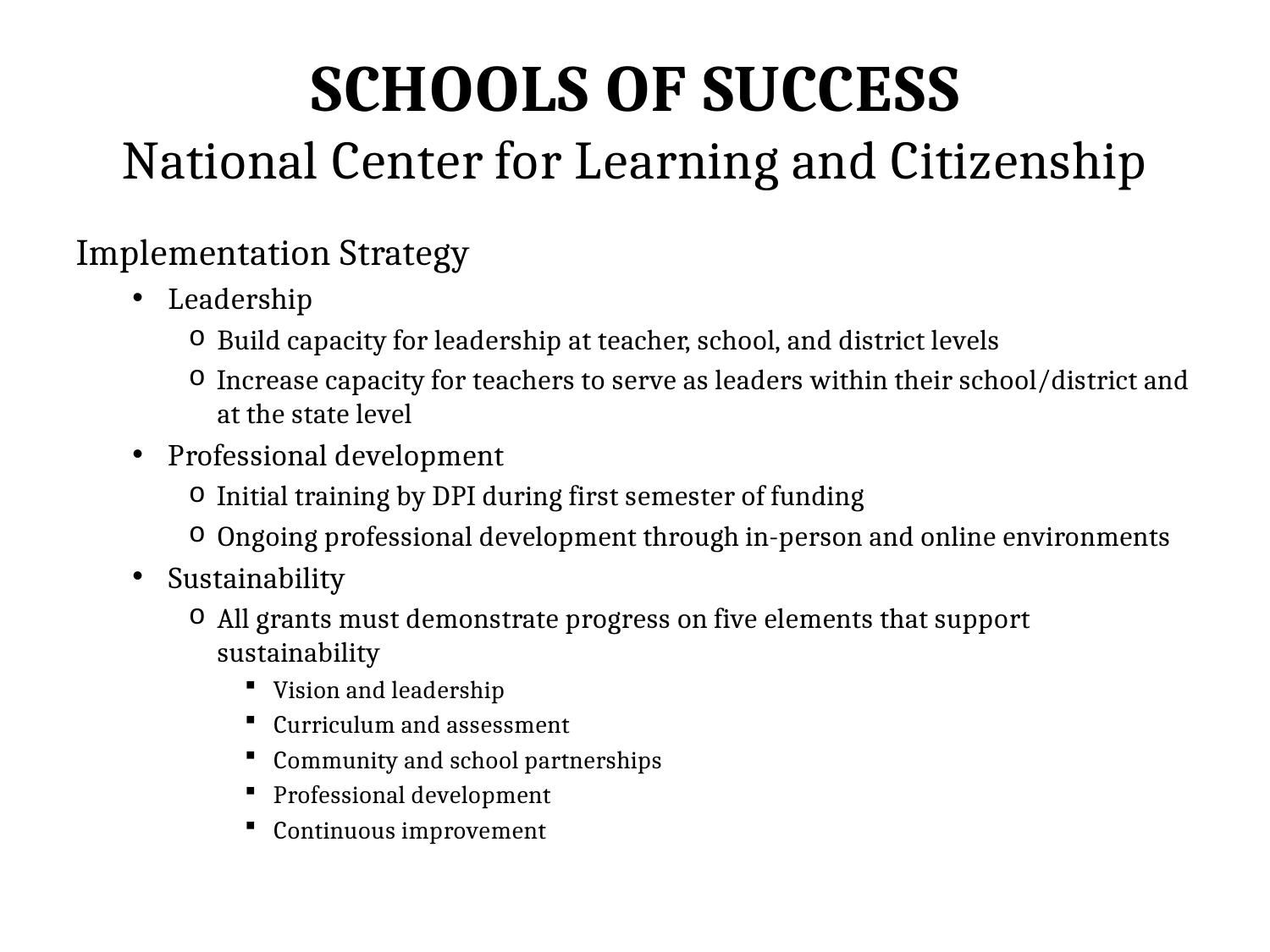

# Schools of Success National Center for Learning and Citizenship
Implementation Strategy
Leadership
Build capacity for leadership at teacher, school, and district levels
Increase capacity for teachers to serve as leaders within their school/district and at the state level
Professional development
Initial training by DPI during first semester of funding
Ongoing professional development through in-person and online environments
Sustainability
All grants must demonstrate progress on five elements that support sustainability
Vision and leadership
Curriculum and assessment
Community and school partnerships
Professional development
Continuous improvement